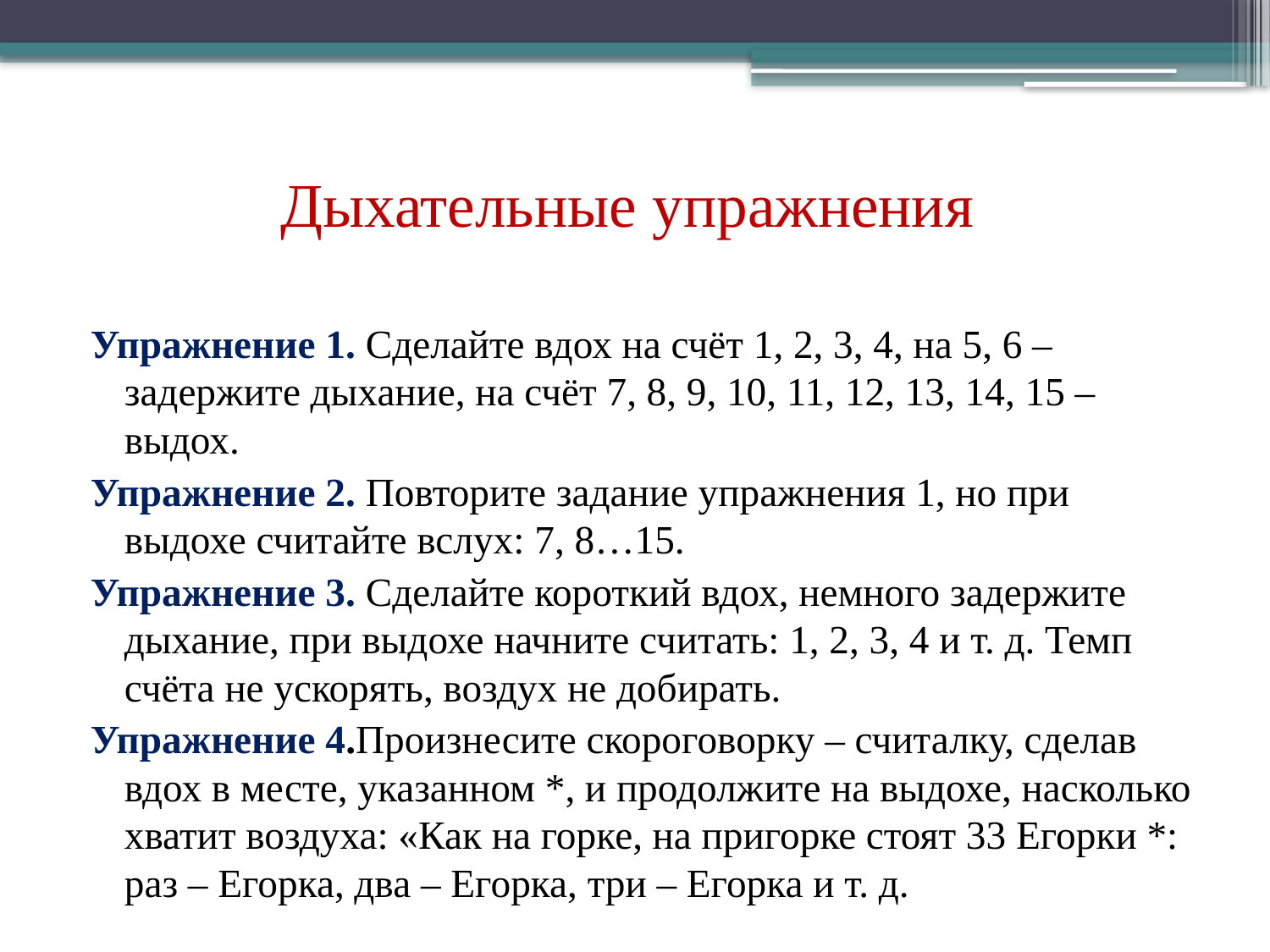

# Дыхательные упражнения
Упражнение 1. Сделайте вдох на счёт 1, 2, 3, 4, на 5, 6 – задержите дыхание, на счёт 7, 8, 9, 10, 11, 12, 13, 14, 15 – выдох.
Упражнение 2. Повторите задание упражнения 1, но при выдохе считайте вслух: 7, 8…15.
Упражнение 3. Сделайте короткий вдох, немного задержите дыхание, при выдохе начните считать: 1, 2, 3, 4 и т. д. Темп счёта не ускорять, воздух не добирать.
Упражнение 4.Произнесите скороговорку – считалку, сделав вдох в месте, указанном *, и продолжите на выдохе, насколько хватит воздуха: «Как на горке, на пригорке стоят 33 Егорки *: раз – Егорка, два – Егорка, три – Егорка и т. д.